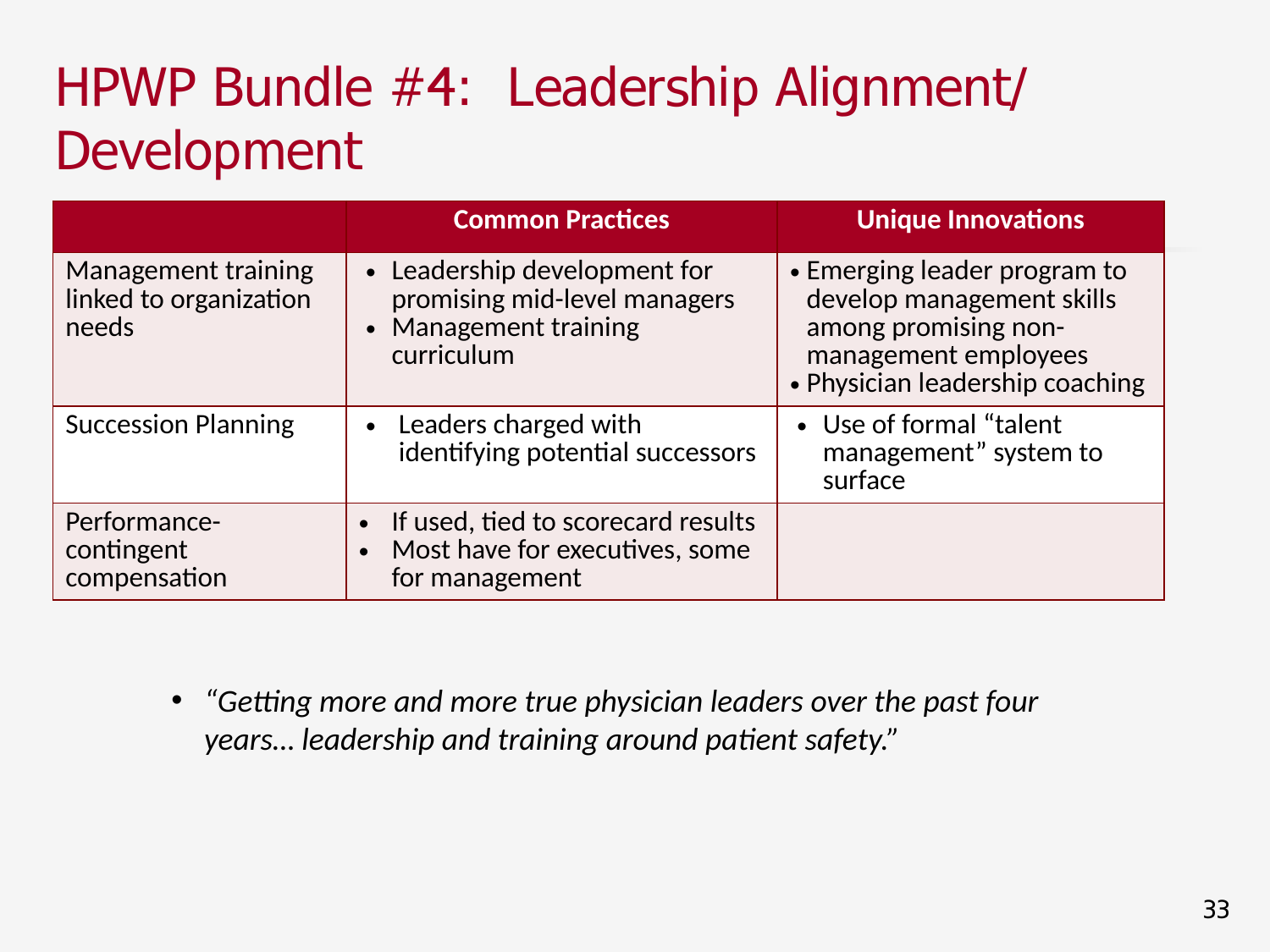

# HPWP Bundle #4:  Leadership Alignment/ Development
|  | Common Practices | Unique Innovations |
| --- | --- | --- |
| Management training linked to organization needs | Leadership development for promising mid-level managers Management training curriculum | Emerging leader program to develop management skills among promising non-management employees Physician leadership coaching |
| Succession Planning | Leaders charged with identifying potential successors | Use of formal “talent management” system to surface |
| Performance-contingent compensation | If used, tied to scorecard results Most have for executives, some for management |  |
“Getting more and more true physician leaders over the past four years… leadership and training around patient safety.”
33